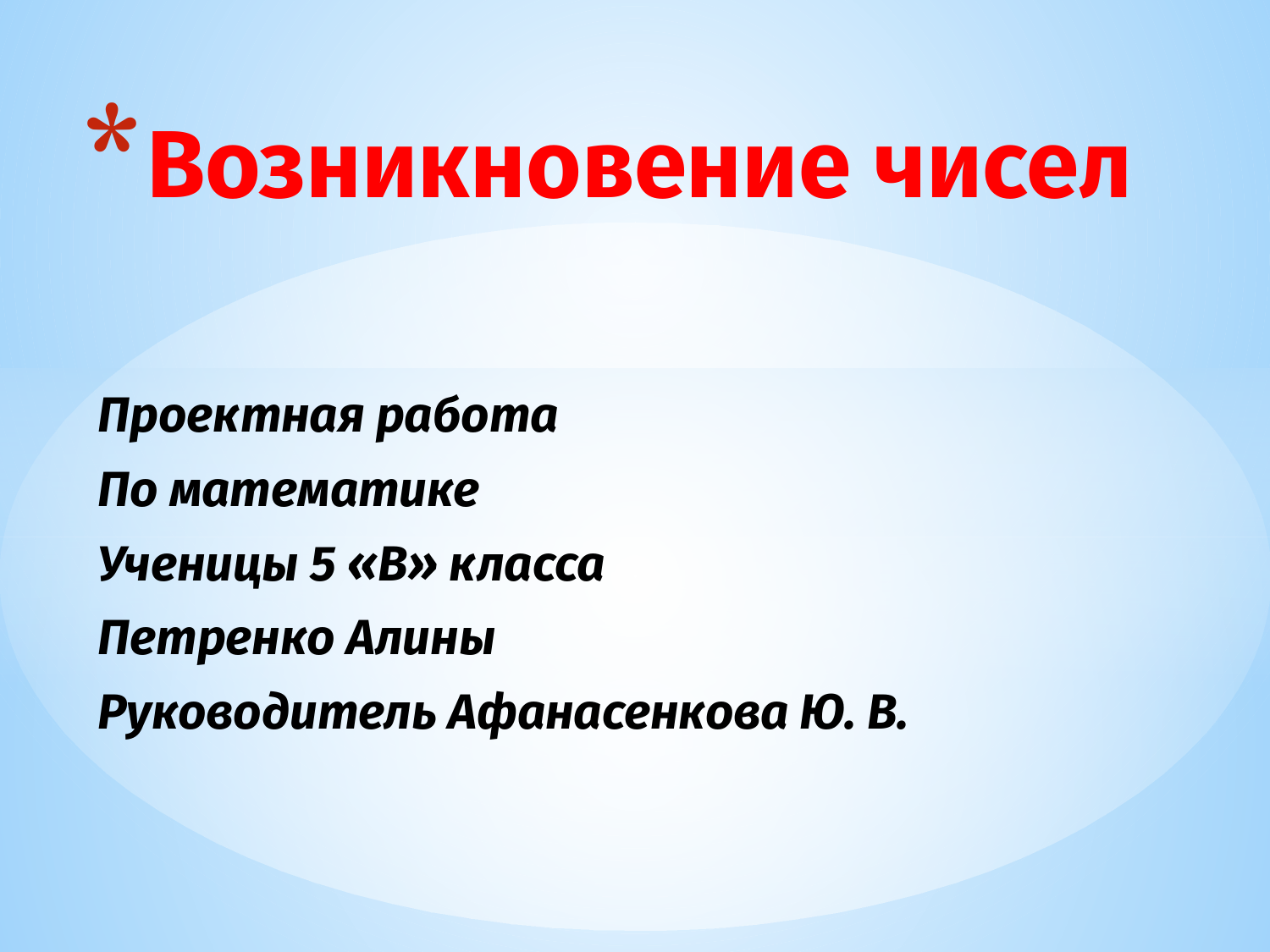

# Возникновение чисел
Проектная работа
По математике
Ученицы 5 «В» класса
Петренко Алины
Руководитель Афанасенкова Ю. В.